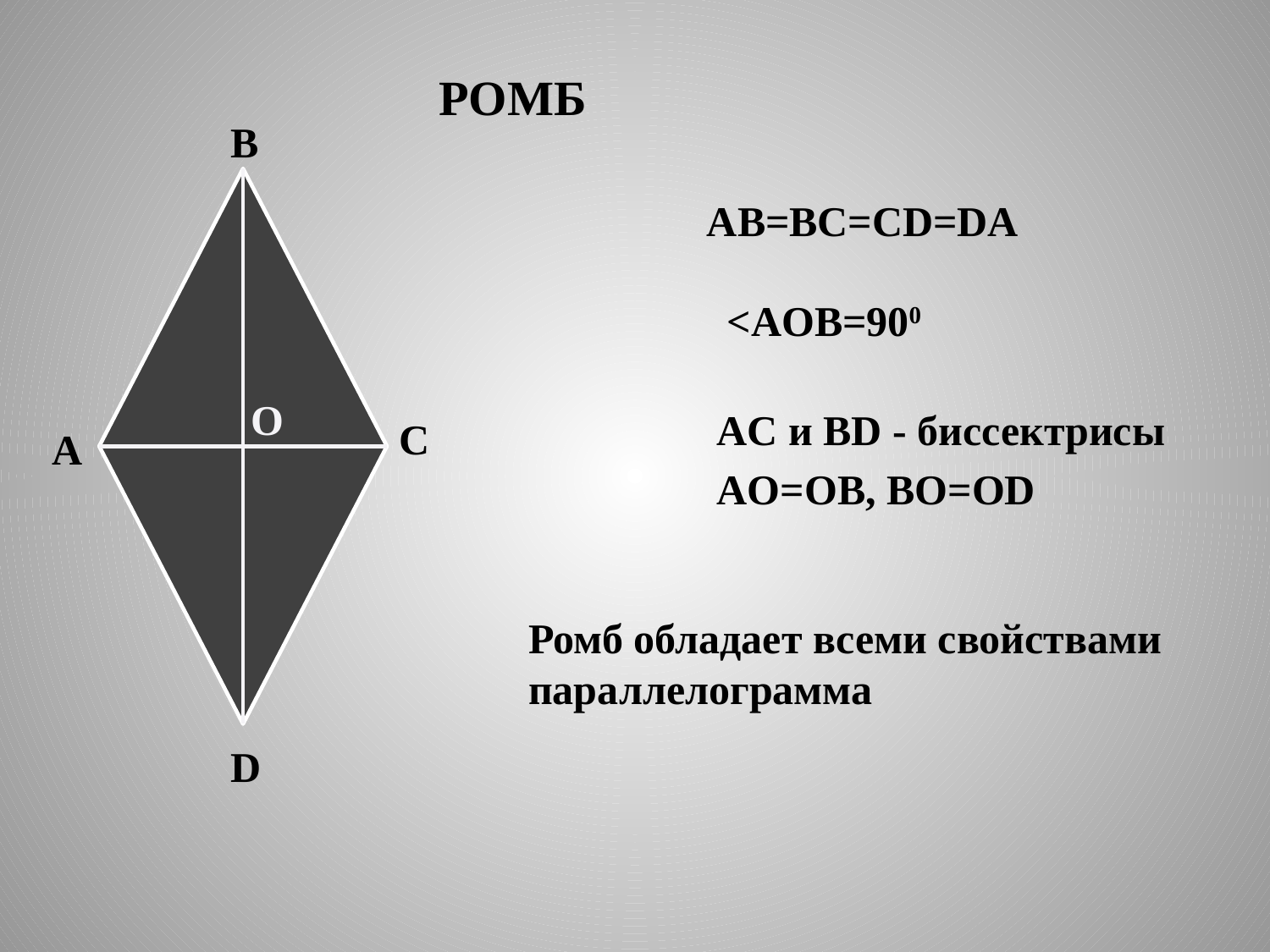

РОМБ
B

AB=BC=CD=DA
<AOB=900
O
AC и BD - биссектрисы
C
A
AO=OB, BO=OD
Ромб обладает всеми свойствами параллелограмма
D